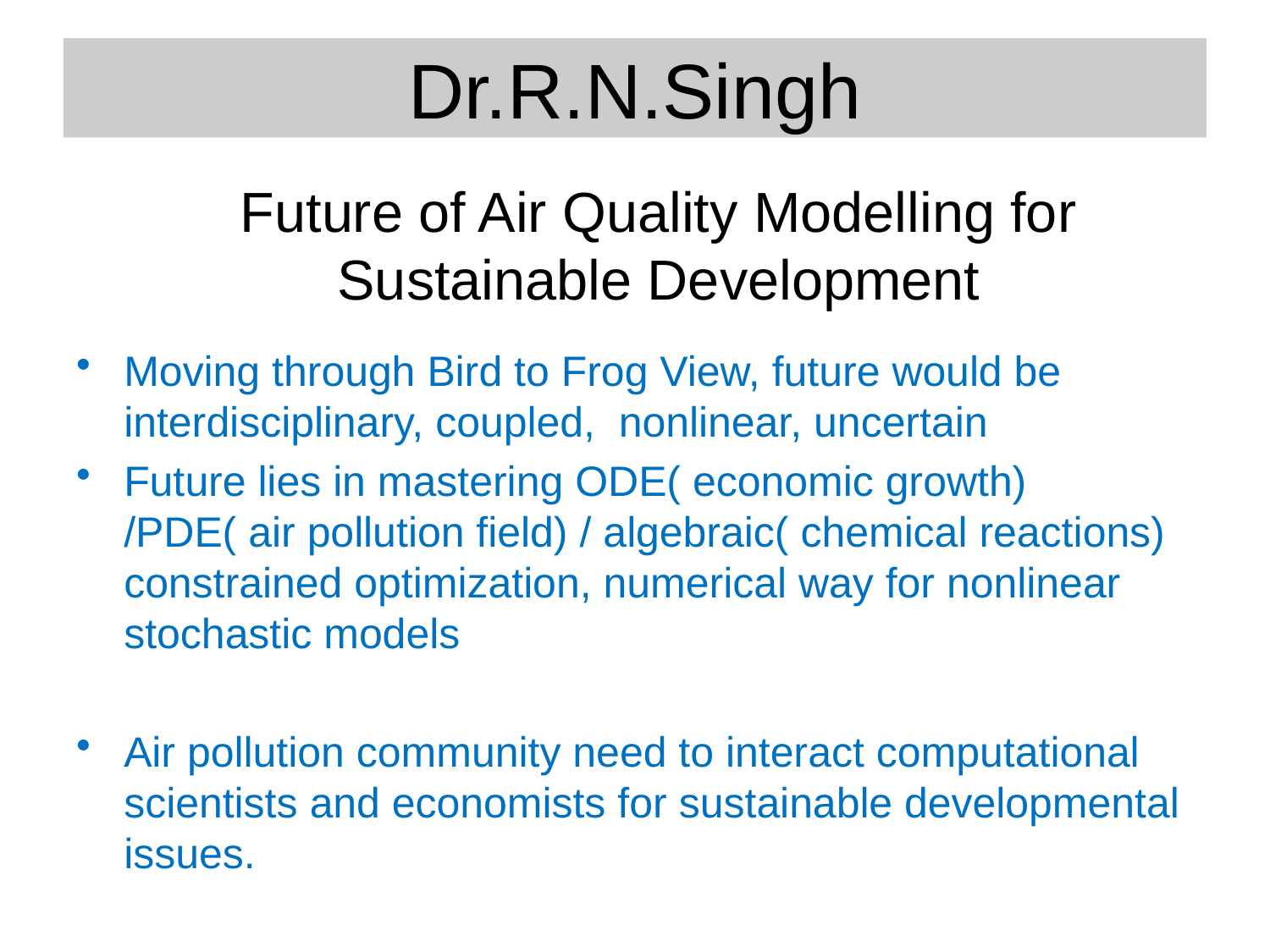

# Dr.R.N.Singh
	Future of Air Quality Modelling for Sustainable Development

Moving through Bird to Frog View, future would be interdisciplinary, coupled,  nonlinear, uncertain
Future lies in mastering ODE( economic growth) /PDE( air pollution field) / algebraic( chemical reactions) constrained optimization, numerical way for nonlinear stochastic models

Air pollution community need to interact computational scientists and economists for sustainable developmental issues.